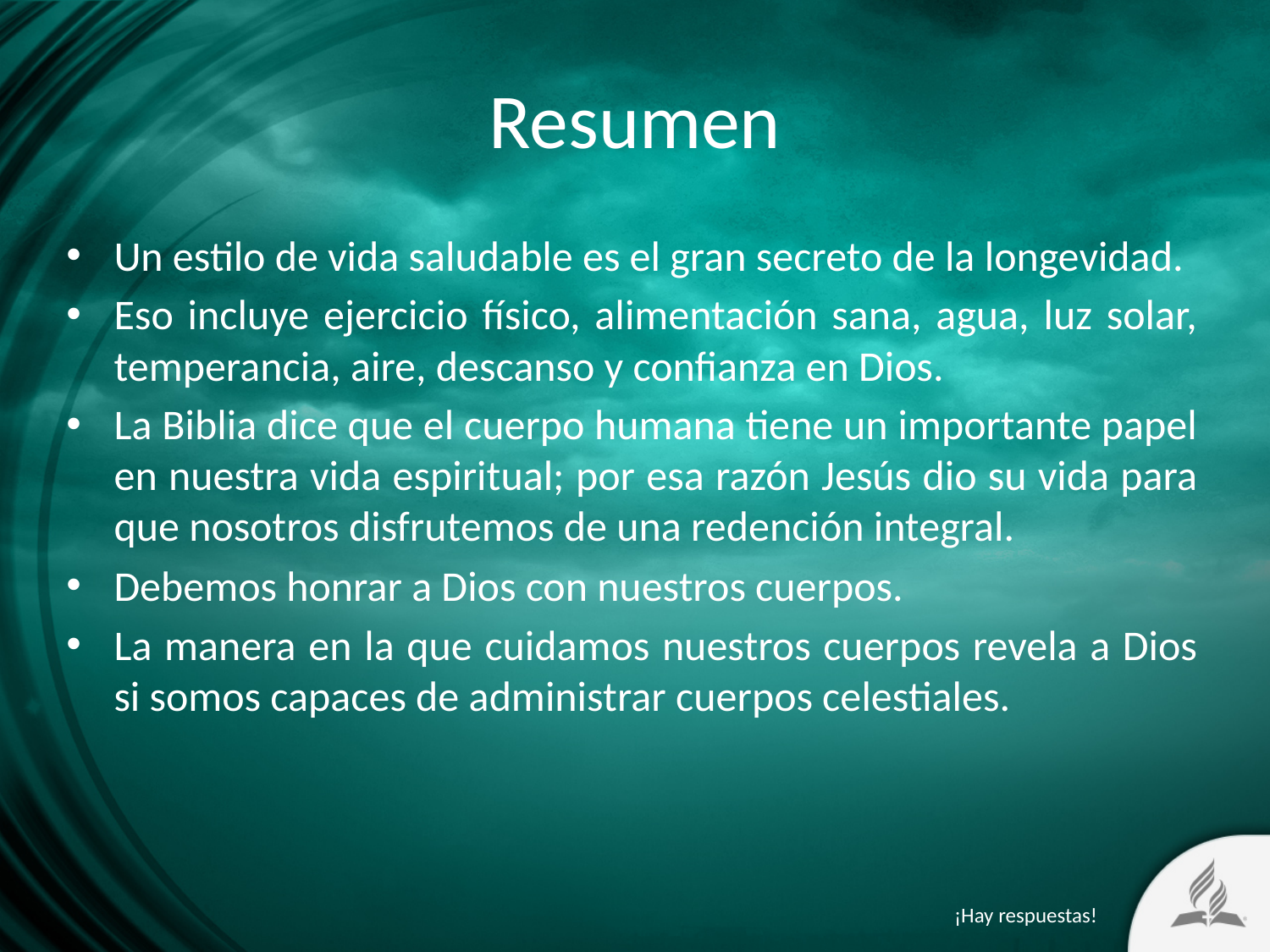

# Resumen
Un estilo de vida saludable es el gran secreto de la longevidad.
Eso incluye ejercicio físico, alimentación sana, agua, luz solar, temperancia, aire, descanso y confianza en Dios.
La Biblia dice que el cuerpo humana tiene un importante papel en nuestra vida espiritual; por esa razón Jesús dio su vida para que nosotros disfrutemos de una redención integral.
Debemos honrar a Dios con nuestros cuerpos.
La manera en la que cuidamos nuestros cuerpos revela a Dios si somos capaces de administrar cuerpos celestiales.
¡Hay respuestas!